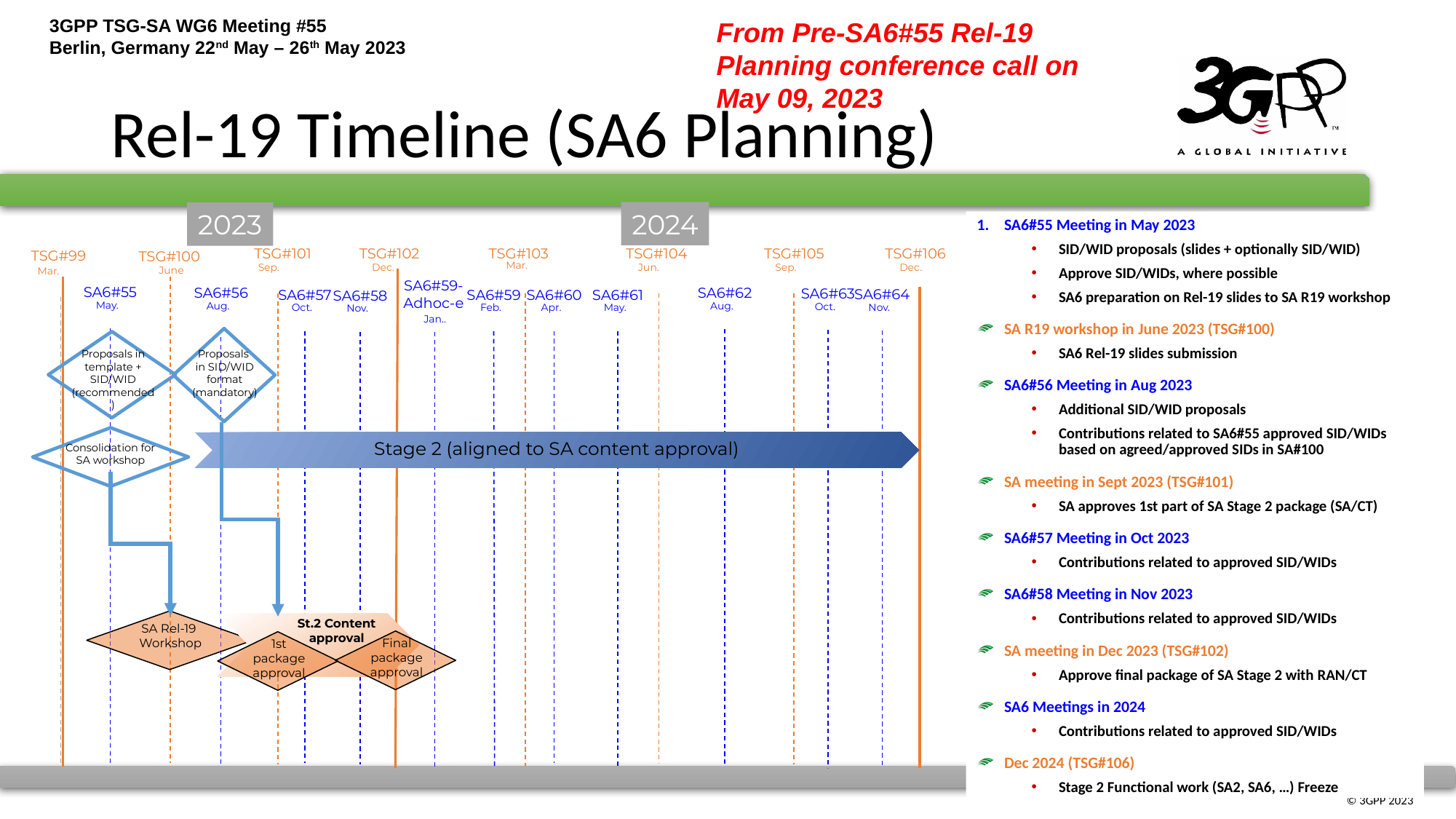

From Pre-SA6#55 Rel-19 Planning conference call on May 09, 2023
# Rel-19 Timeline (SA6 Planning)
2024
TSG#103
TSG#104
TSG#105
TSG#106
Mar.
Jun.
Sep.
Dec.
2023
TSG#101
TSG#102
TSG#99
TSG#100
Sep.
Dec.
June
Mar.
SA6#59-
Adhoc-e
Jan..
SA6#55
May.
SA6#56
Aug.
SA6#62
Aug.
SA6#63
Oct.
SA6#64
Nov.
SA6#61
May.
SA6#57
Oct.
SA6#60
Apr.
SA6#59
Feb.
SA6#58
Nov.

SA Rel-19
Workshop
SA6#55 Meeting in May 2023
SID/WID proposals (slides + optionally SID/WID)
Approve SID/WIDs, where possible
SA6 preparation on Rel-19 slides to SA R19 workshop
SA R19 workshop in June 2023 (TSG#100)
SA6 Rel-19 slides submission
SA6#56 Meeting in Aug 2023
Additional SID/WID proposals
Contributions related to SA6#55 approved SID/WIDs based on agreed/approved SIDs in SA#100
SA meeting in Sept 2023 (TSG#101)
SA approves 1st part of SA Stage 2 package (SA/CT)
SA6#57 Meeting in Oct 2023
Contributions related to approved SID/WIDs
SA6#58 Meeting in Nov 2023
Contributions related to approved SID/WIDs
SA meeting in Dec 2023 (TSG#102)
Approve final package of SA Stage 2 with RAN/CT
SA6 Meetings in 2024
Contributions related to approved SID/WIDs
Dec 2024 (TSG#106)
Stage 2 Functional work (SA2, SA6, …) Freeze

Proposals in template + SID/WID (recommended)
Proposals
in SID/WID format
(mandatory)

Stage 2 (aligned to SA content approval)
Consolidation for SA workshop
St.2 Content approval
Final package approval
1st package approval